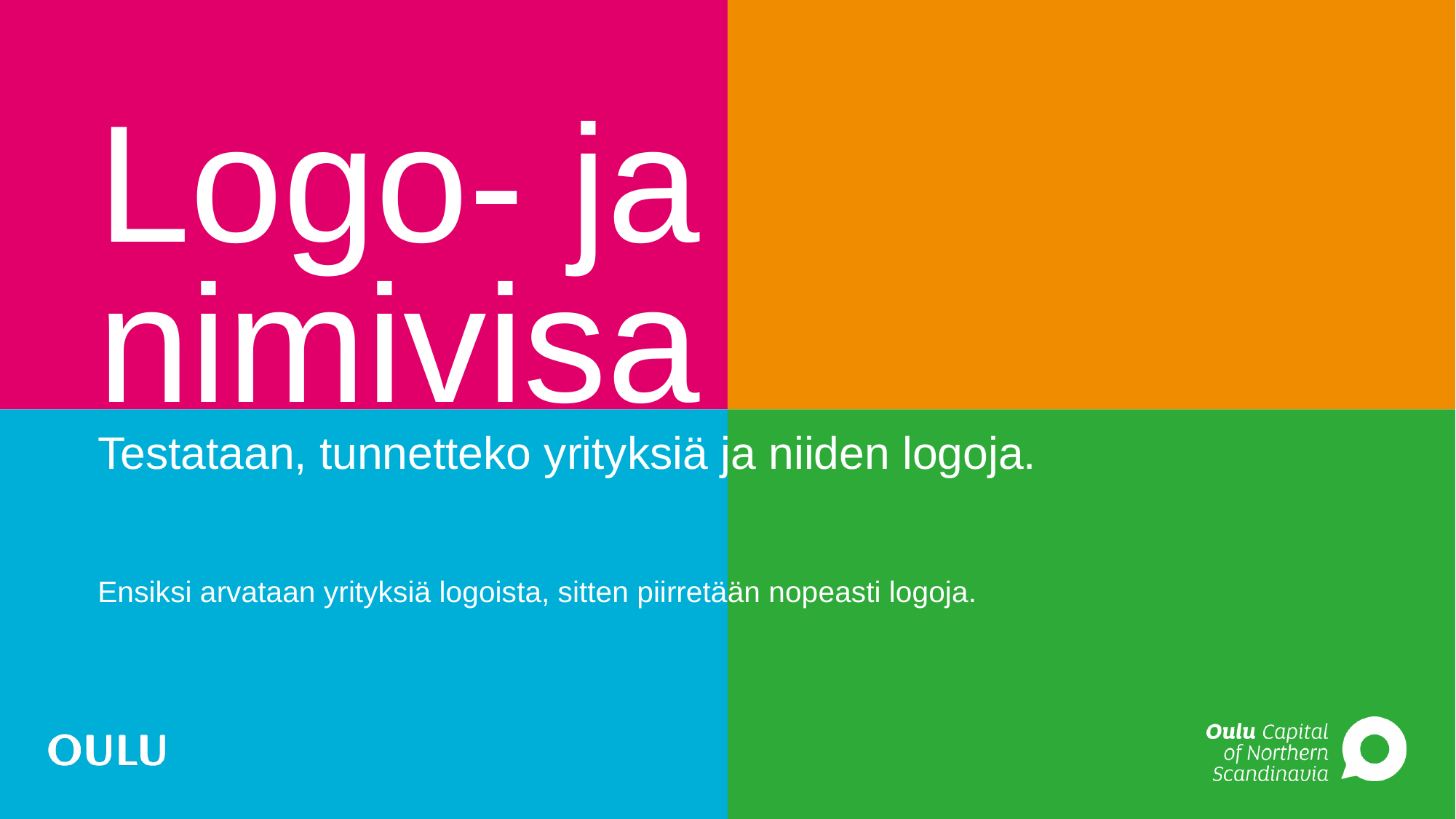

# Logo- ja nimivisa
Testataan, tunnetteko yrityksiä ja niiden logoja.
Ensiksi arvataan yrityksiä logoista, sitten piirretään nopeasti logoja.